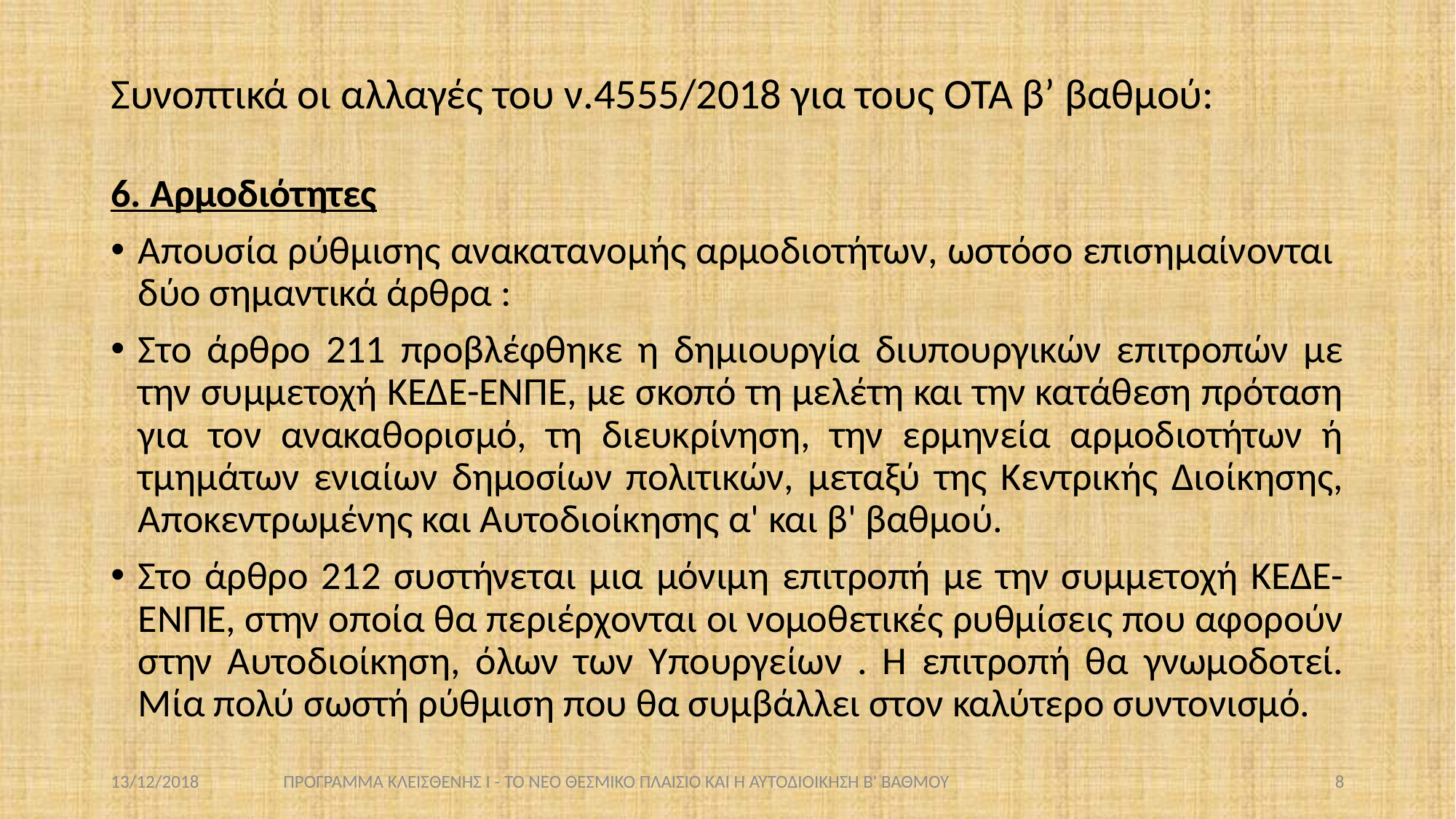

# Συνοπτικά οι αλλαγές του ν.4555/2018 για τους ΟΤΑ β’ βαθμού:
6. Αρμοδιότητες
Απουσία ρύθμισης ανακατανομής αρμοδιοτήτων, ωστόσο επισημαίνονται  δύο σημαντικά άρθρα :
Στο άρθρο 211 προβλέφθηκε η δημιουργία διυπουργικών επιτροπών με την συμμετοχή ΚΕΔΕ-ΕΝΠΕ, με σκοπό τη μελέτη και την κατάθεση πρόταση για τον ανακαθορισμό, τη διευκρίνηση, την ερμηνεία αρμοδιοτήτων ή τμημάτων ενιαίων δημοσίων πολιτικών, μεταξύ της Κεντρικής Διοίκησης, Αποκεντρωμένης και Αυτοδιοίκησης α' και β' βαθμού.
Στο άρθρο 212 συστήνεται μια μόνιμη επιτροπή με την συμμετοχή ΚΕΔΕ-ΕΝΠΕ, στην οποία θα περιέρχονται οι νομοθετικές ρυθμίσεις που αφορούν στην Αυτοδιοίκηση, όλων των Υπουργείων . Η επιτροπή θα γνωμοδοτεί. Μία πολύ σωστή ρύθμιση που θα συμβάλλει στον καλύτερο συντονισμό.

13/12/2018
ΠΡΟΓΡΑΜΜΑ ΚΛΕΙΣΘΕΝΗΣ Ι - ΤΟ ΝΕΟ ΘΕΣΜΙΚΟ ΠΛΑΙΣΙΟ ΚΑΙ Η ΑΥΤΟΔΙΟΙΚΗΣΗ Β' ΒΑΘΜΟΥ
8